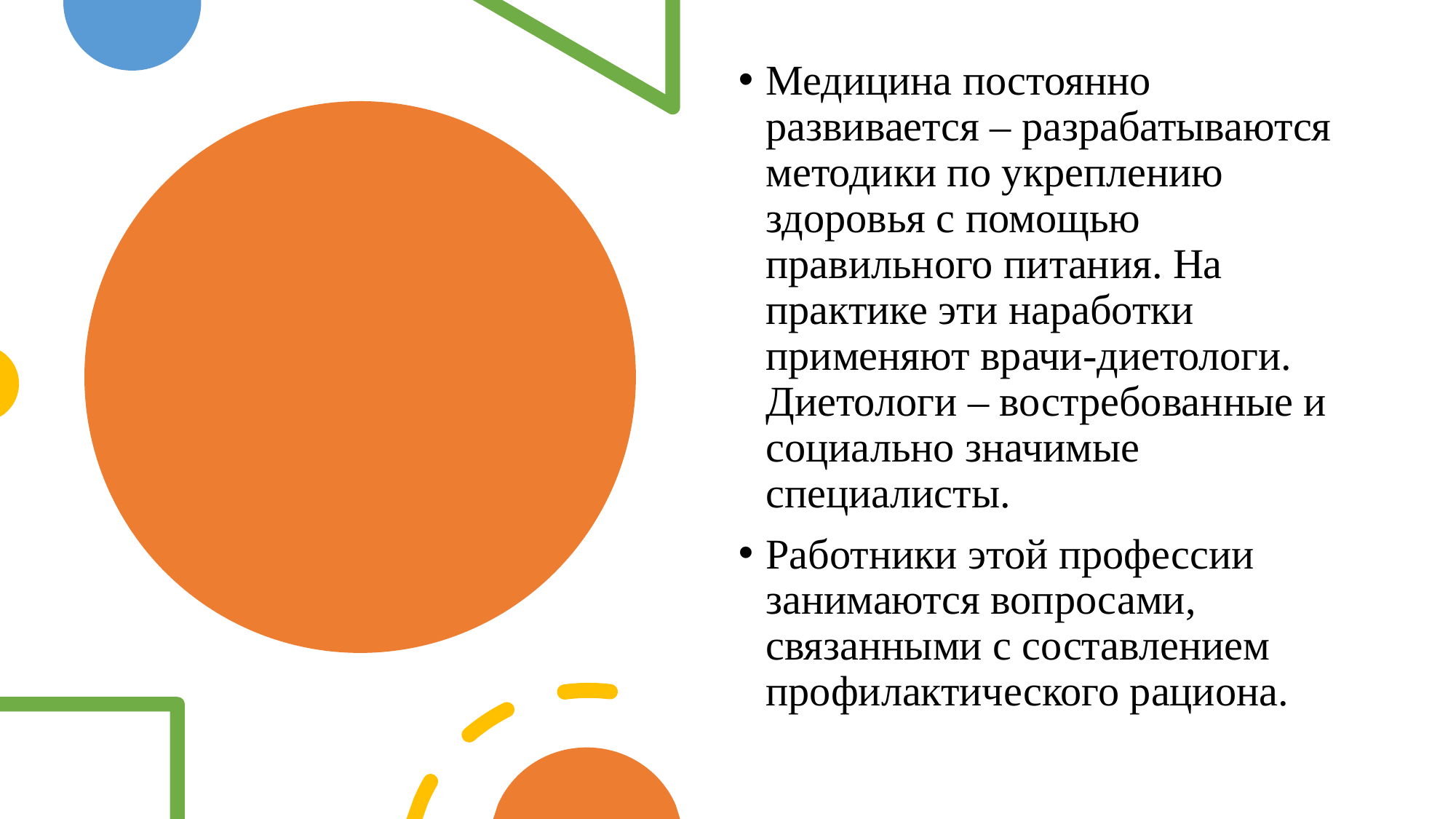

Медицина постоянно развивается – разрабатываются методики по укреплению здоровья с помощью правильного питания. На практике эти наработки применяют врачи-диетологи. Диетологи – востребованные и социально значимые специалисты.
Работники этой профессии занимаются вопросами, связанными с составлением профилактического рациона.